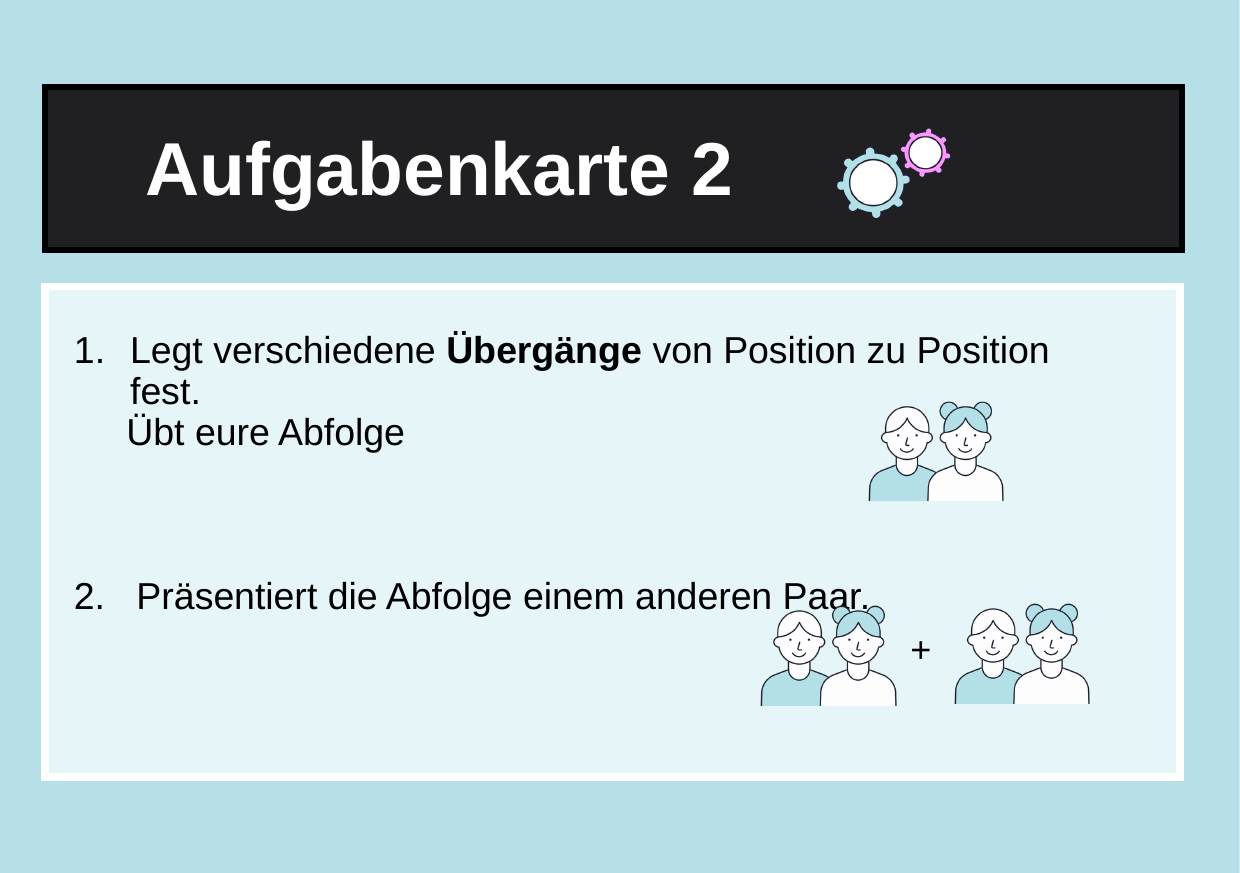

Aufgabenkarte 2

Legt verschiedene Übergänge von Position zu Position fest.
     Übt eure Abfolge

2.   Präsentiert die Abfolge einem anderen Paar.

+